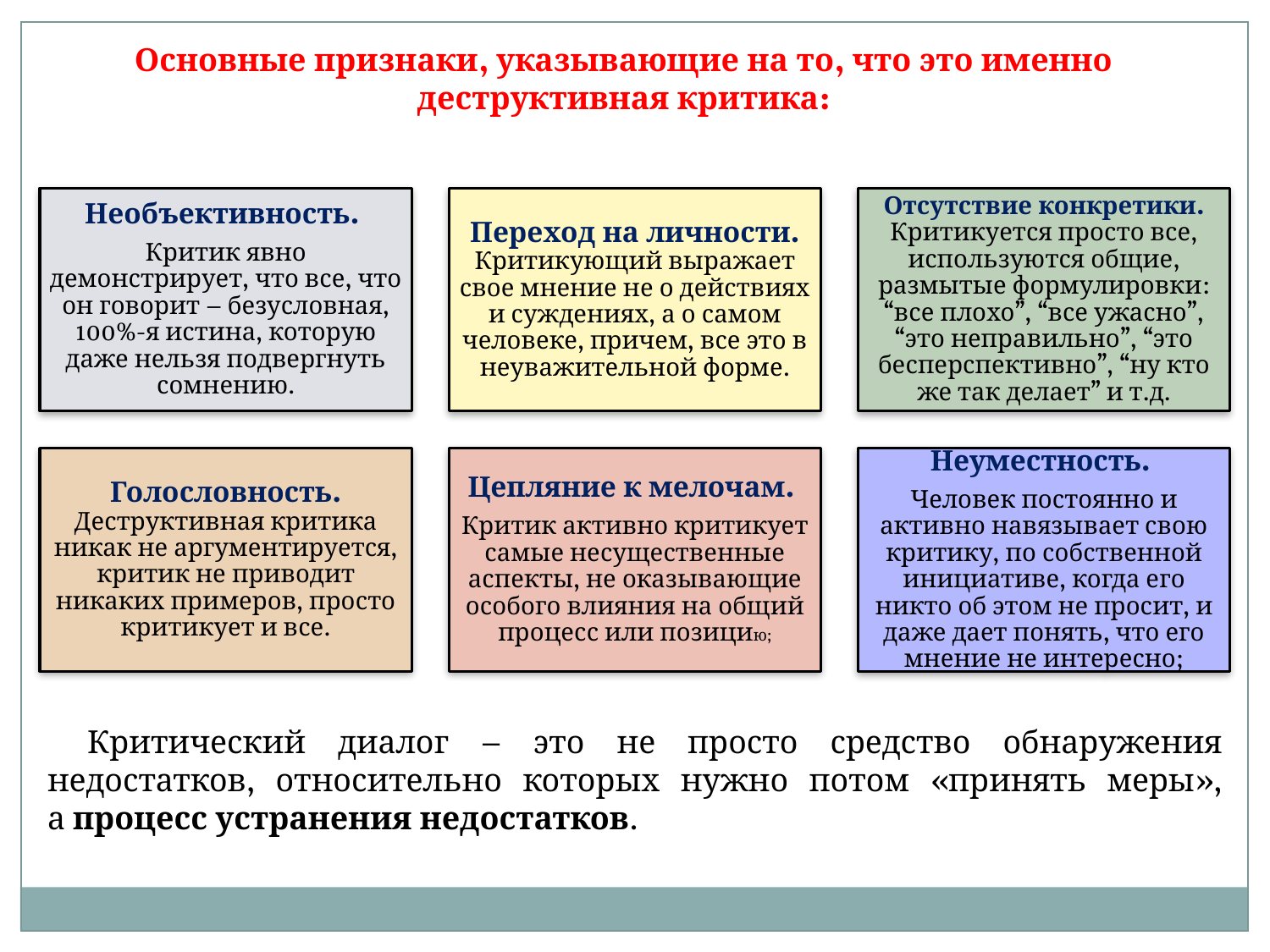

Основные признаки, указывающие на то, что это именно деструктивная критика:
Необъективность.
Критик явно демонстрирует, что все, что он говорит – безусловная, 100%-я истина, которую даже нельзя подвергнуть сомнению.
Переход на личности. Критикующий выражает свое мнение не о действиях и суждениях, а о самом человеке, причем, все это в неуважительной форме.
Отсутствие конкретики. Критикуется просто все, используются общие, размытые формулировки: “все плохо”, “все ужасно”, “это неправильно”, “это бесперспективно”, “ну кто же так делает” и т.д.
Голословность. Деструктивная критика никак не аргументируется, критик не приводит никаких примеров, просто критикует и все.
Цепляние к мелочам.
Критик активно критикует самые несущественные аспекты, не оказывающие особого влияния на общий процесс или позицию;
Неуместность.
Человек постоянно и активно навязывает свою критику, по собственной инициативе, когда его никто об этом не просит, и даже дает понять, что его мнение не интересно;
  Критический диалог – это не просто средство обнаружения недостатков, относительно которых нужно потом «принять меры», а процесс устранения недостатков.